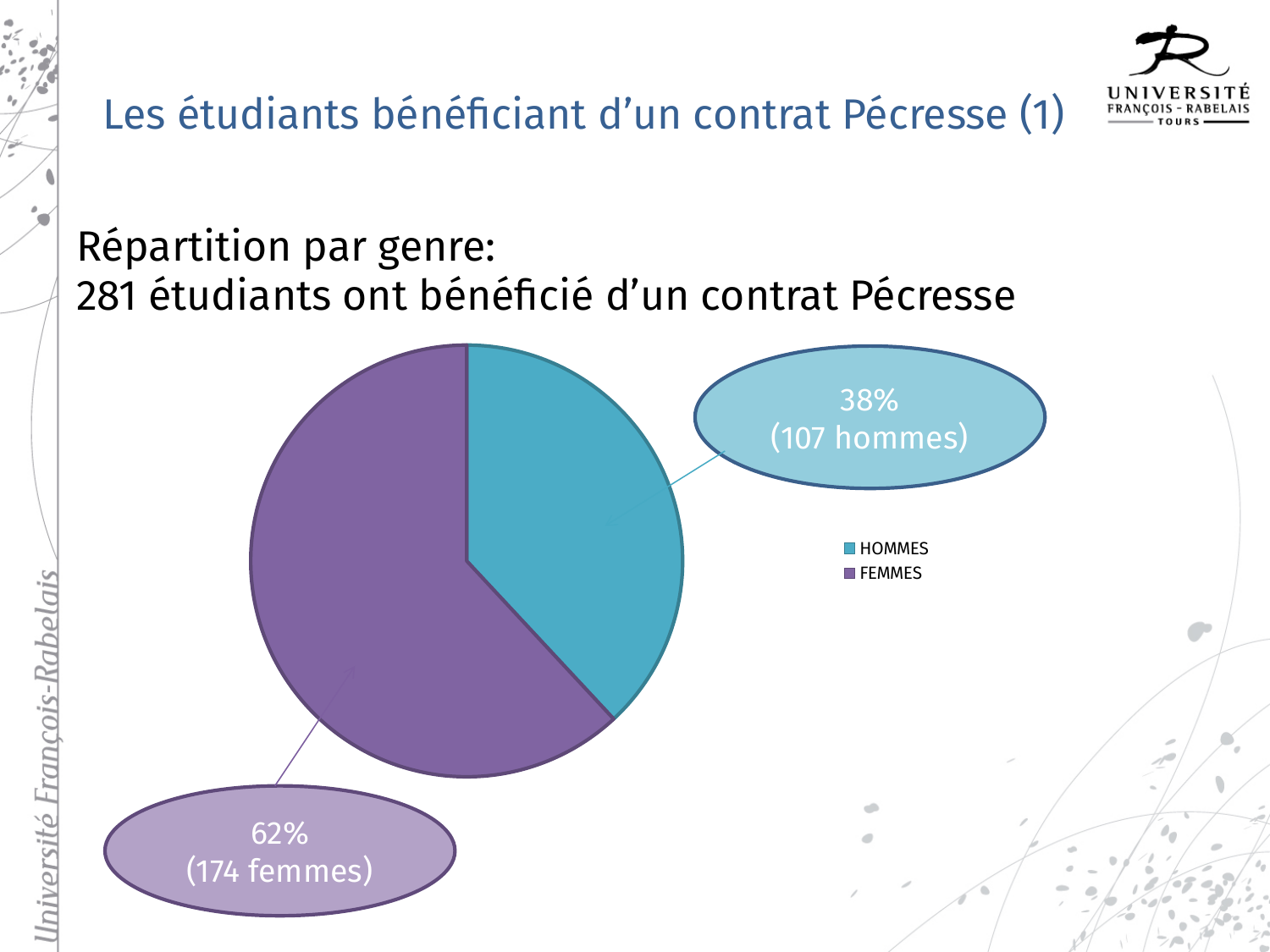

# Les étudiants bénéficiant d’un contrat Pécresse (1)
Répartition par genre:
281 étudiants ont bénéficié d’un contrat Pécresse

### Chart

| Category |  |
|---|---|
| HOMMES | 107.0 |
| FEMMES | 174.0 |
38%
(107 hommes)
62%
(174 femmes)